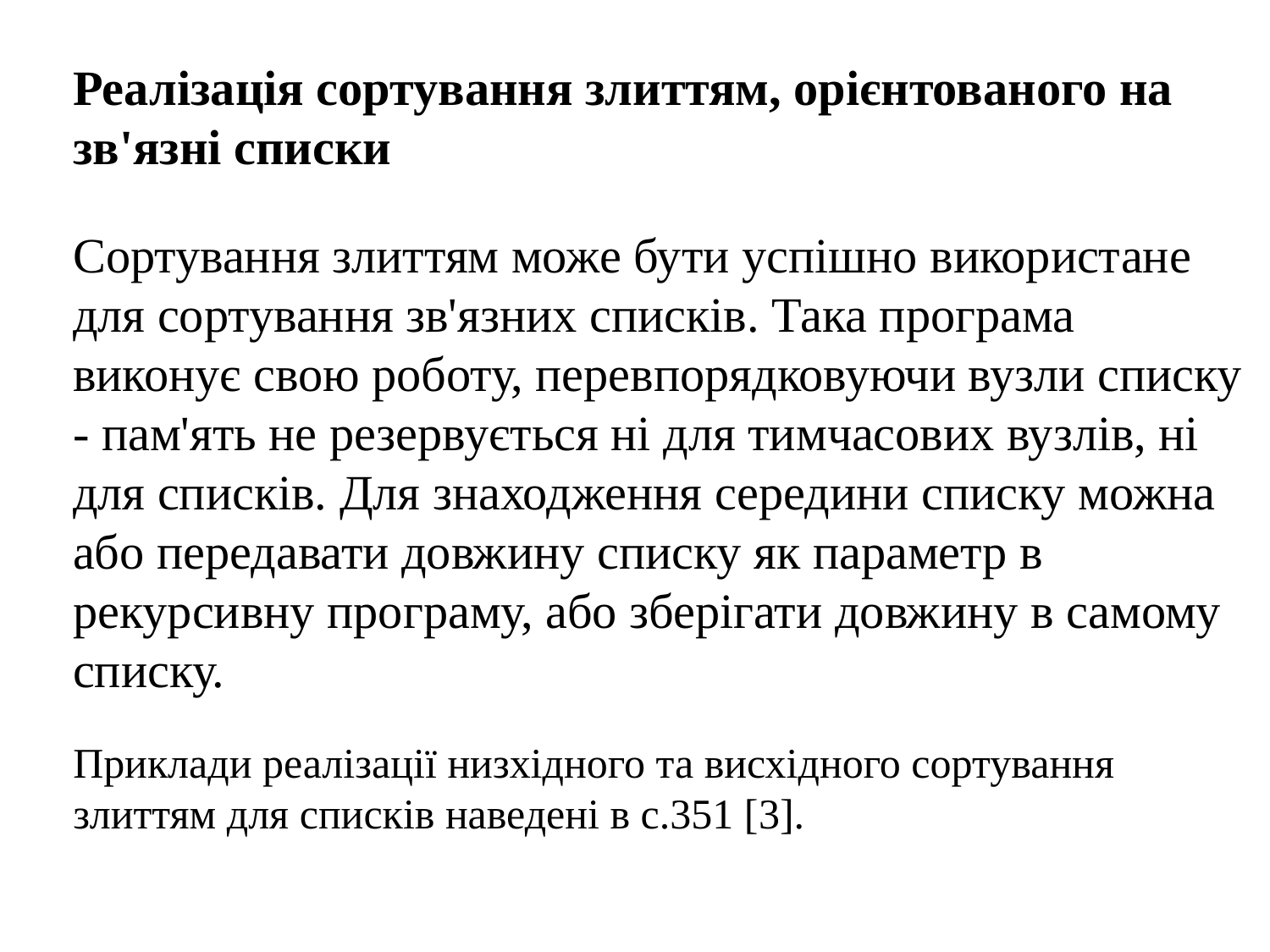

Реалізація сортування злиттям, орієнтованого на зв'язні списки

	Сортування злиттям може бути успішно використане для сортування зв'язних списків. Така програма виконує свою роботу, перевпорядковуючи вузли списку - пам'ять не резервується ні для тимчасових вузлів, ні для списків. Для знаходження середини списку можна або передавати довжину списку як параметр в рекурсивну програму, або зберігати довжину в самому списку.

	Приклади реалізації низхідного та висхідного сортування злиттям для списків наведені в с.351 [3].